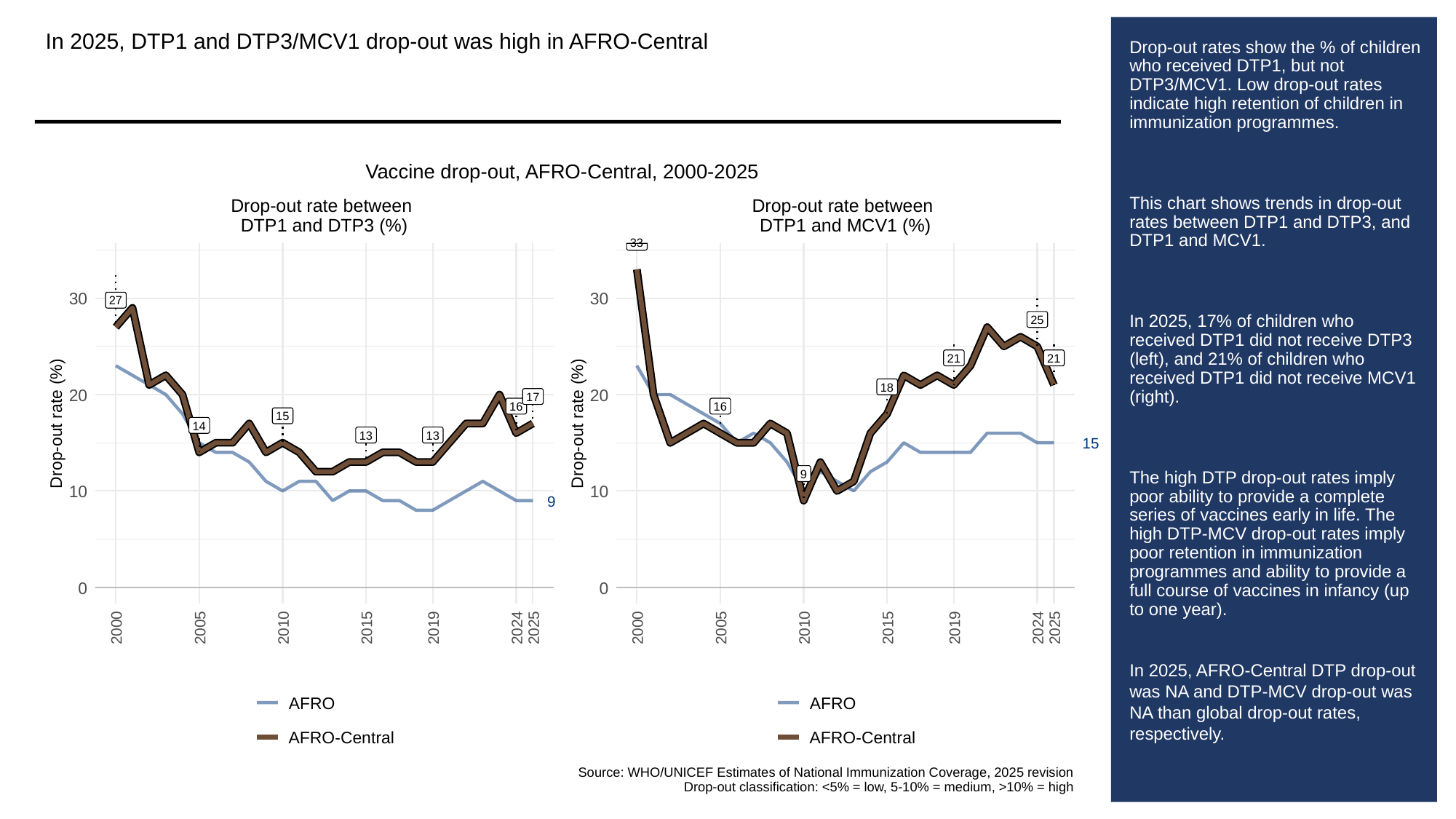

In 2025, DTP1 and DTP3/MCV1 drop-out was high in AFRO-Central
# Drop-out rates show the % of children who received DTP1, but not DTP3/MCV1. Low drop-out rates indicate high retention of children in immunization programmes.

This chart shows trends in drop-out rates between DTP1 and DTP3, and DTP1 and MCV1.

In 2025, 17% of children who received DTP1 did not receive DTP3 (left), and 21% of children who received DTP1 did not receive MCV1 (right).

The high DTP drop-out rates imply poor ability to provide a complete series of vaccines early in life. The high DTP-MCV drop-out rates imply poor retention in immunization programmes and ability to provide a full course of vaccines in infancy (up to one year).

In 2025, AFRO-Central DTP drop-out was NA and DTP-MCV drop-out was NA than global drop-out rates, respectively.

Vaccine drop-out, AFRO-Central, 2000-2025
Drop-out rate between
Drop-out rate between
DTP1 and DTP3 (%)
DTP1 and MCV1 (%)
33

30
30
27

25

21
21

18

20
20

17

16
16

15

Drop-out rate (%)
Drop-out rate (%)
14

13
13

15

9

10
10

9

0
0

2000
2005
2010
2015
2019
2024
2025
2000
2005
2010
2015
2019
2024
2025
AFRO
AFRO

AFRO-Central
AFRO-Central

Source: WHO/UNICEF Estimates of National Immunization Coverage, 2025 revision
Drop-out classification: <5% = low, 5-10% = medium, >10% = high